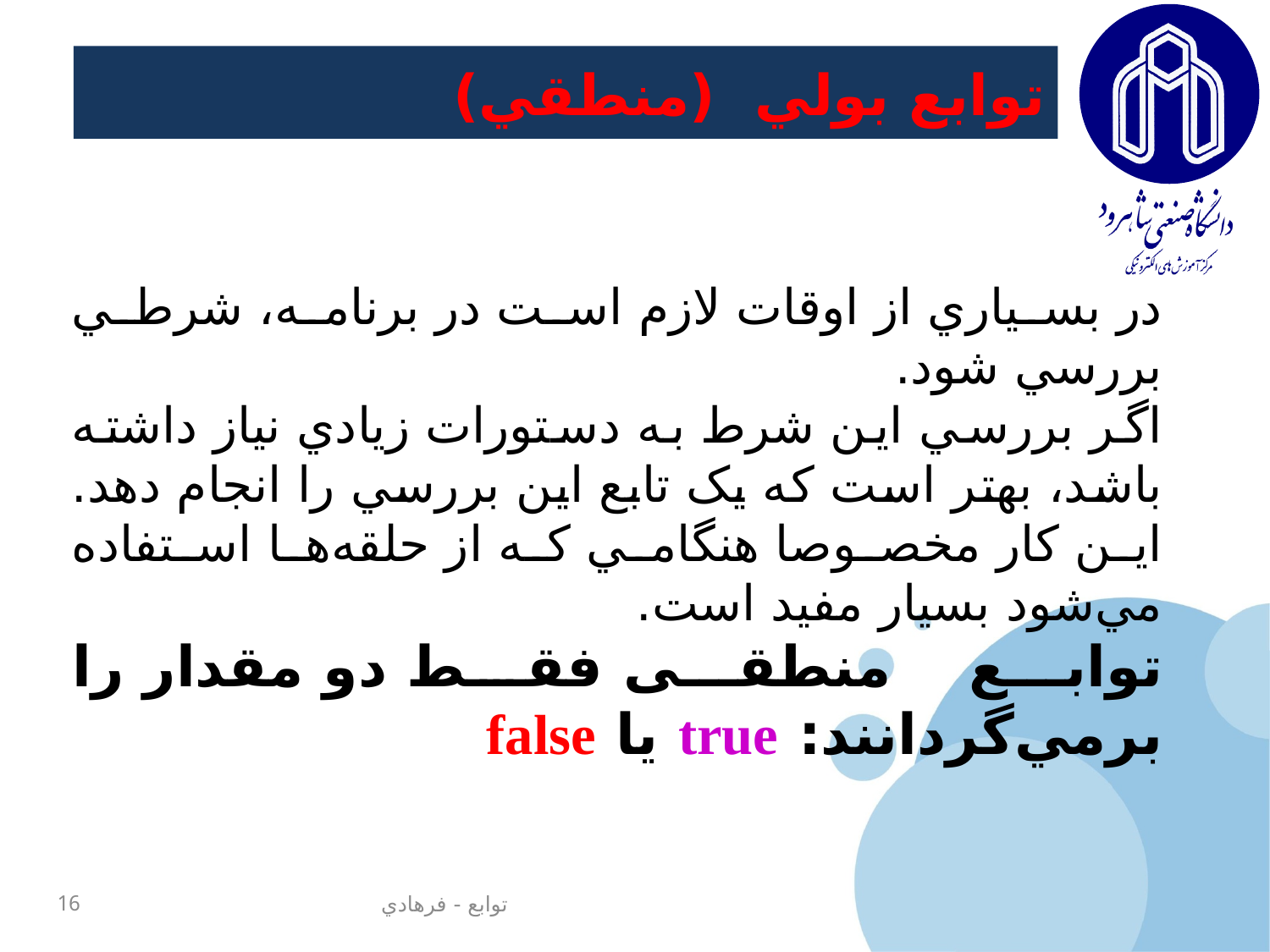

# توابع بولي  (منطقي)
در بسياري از اوقات لازم است در برنامه، شرطي بررسي شود.
اگر بررسي اين شرط به دستورات زيادي نياز داشته باشد، بهتر است که يک تابع اين بررسي را انجام دهد. اين کار مخصوصا هنگامي که از حلقه‌ها استفاده مي‌شود بسيار مفيد است.
توابع منطقی فقط دو مقدار را برمي‌گردانند: true يا false
16
توابع - فرهادي